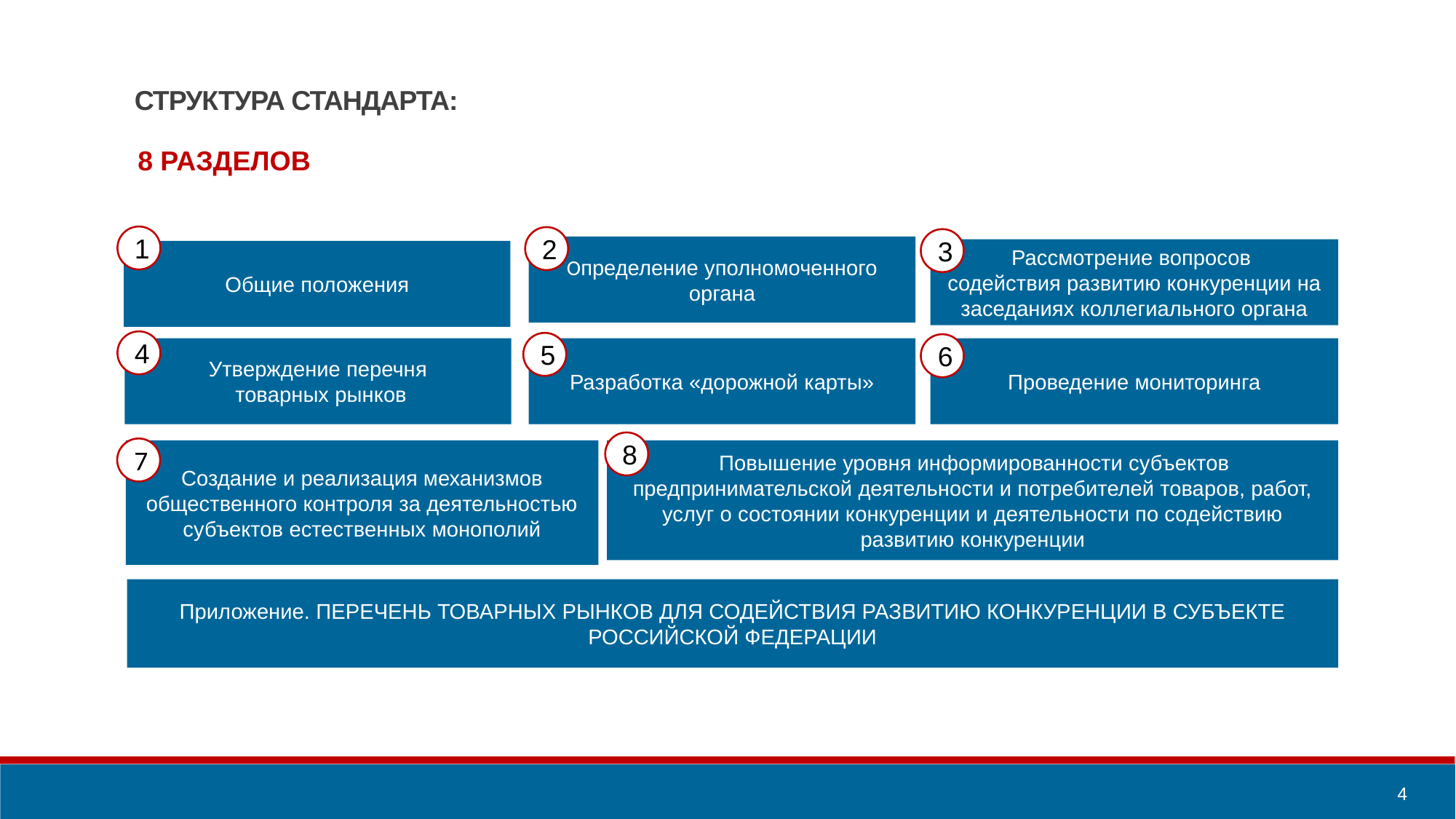

СТРУКТУРА СТАНДАРТА:
8 РАЗДЕЛОВ
1
2
3
Определение уполномоченного органа
Рассмотрение вопросов
содействия развитию конкуренции на заседаниях коллегиального органа
Общие положения
VIII
4
5
6
Утверждение перечня
 товарных рынков
Разработка «дорожной карты»
Проведение мониторинга
8
7
Создание и реализация механизмов общественного контроля за деятельностью субъектов естественных монополий
  Повышение уровня информированности субъектов
предпринимательской деятельности и потребителей товаров, работ, услуг о состоянии конкуренции и деятельности по содействию развитию конкуренции
Приложение. ПЕРЕЧЕНЬ ТОВАРНЫХ РЫНКОВ ДЛЯ СОДЕЙСТВИЯ РАЗВИТИЮ КОНКУРЕНЦИИ В СУБЪЕКТЕ РОССИЙСКОЙ ФЕДЕРАЦИИ
4